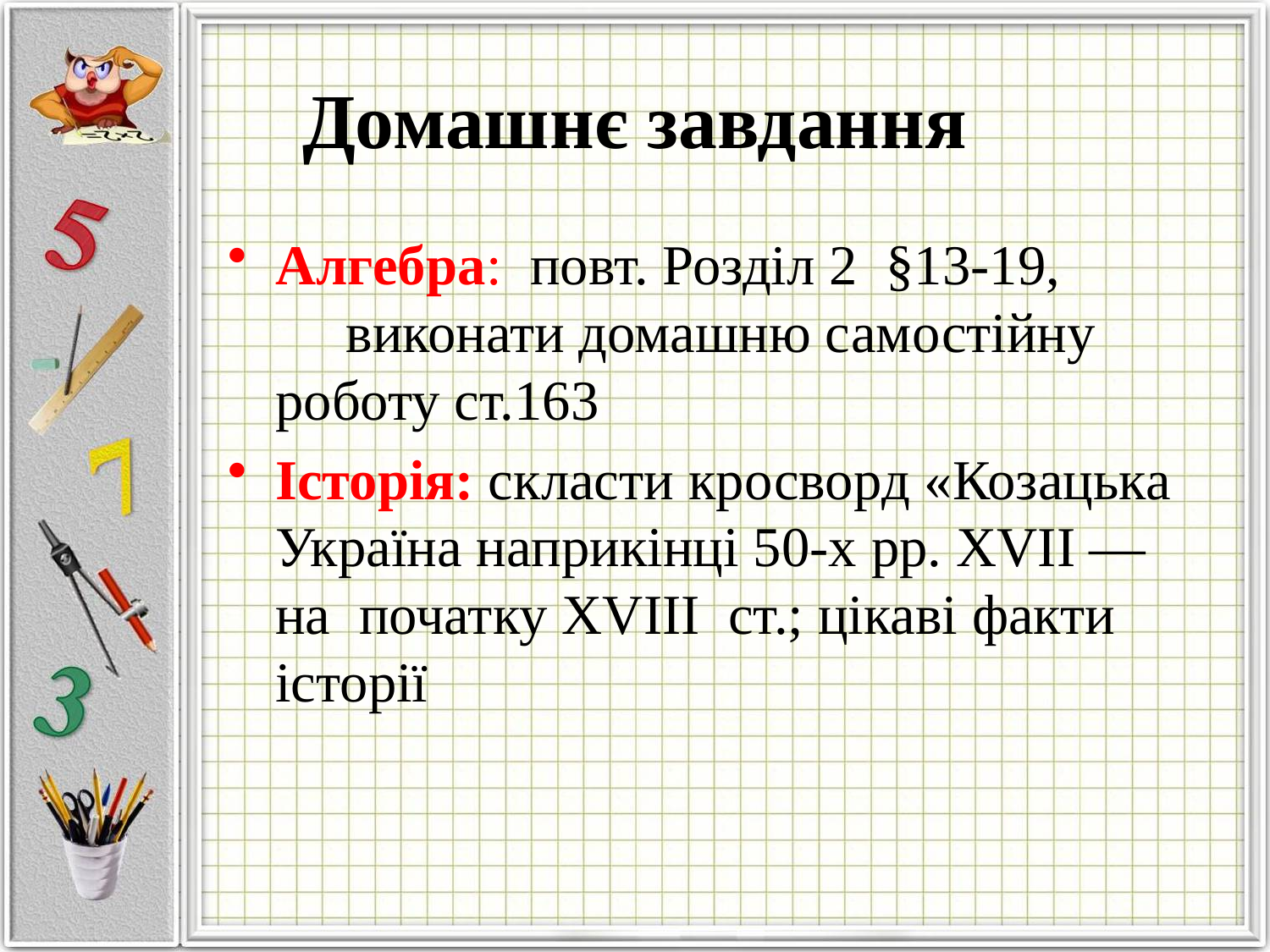

# Домашнє завдання
Алгебра:  повт. Розділ 2  §13-19,               виконати домашню самостійну роботу ст.163
Історія: скласти кросворд «Козацька Україна наприкінці 50-х рр. XVII — на  початку XVIII  ст.; цікаві факти історії